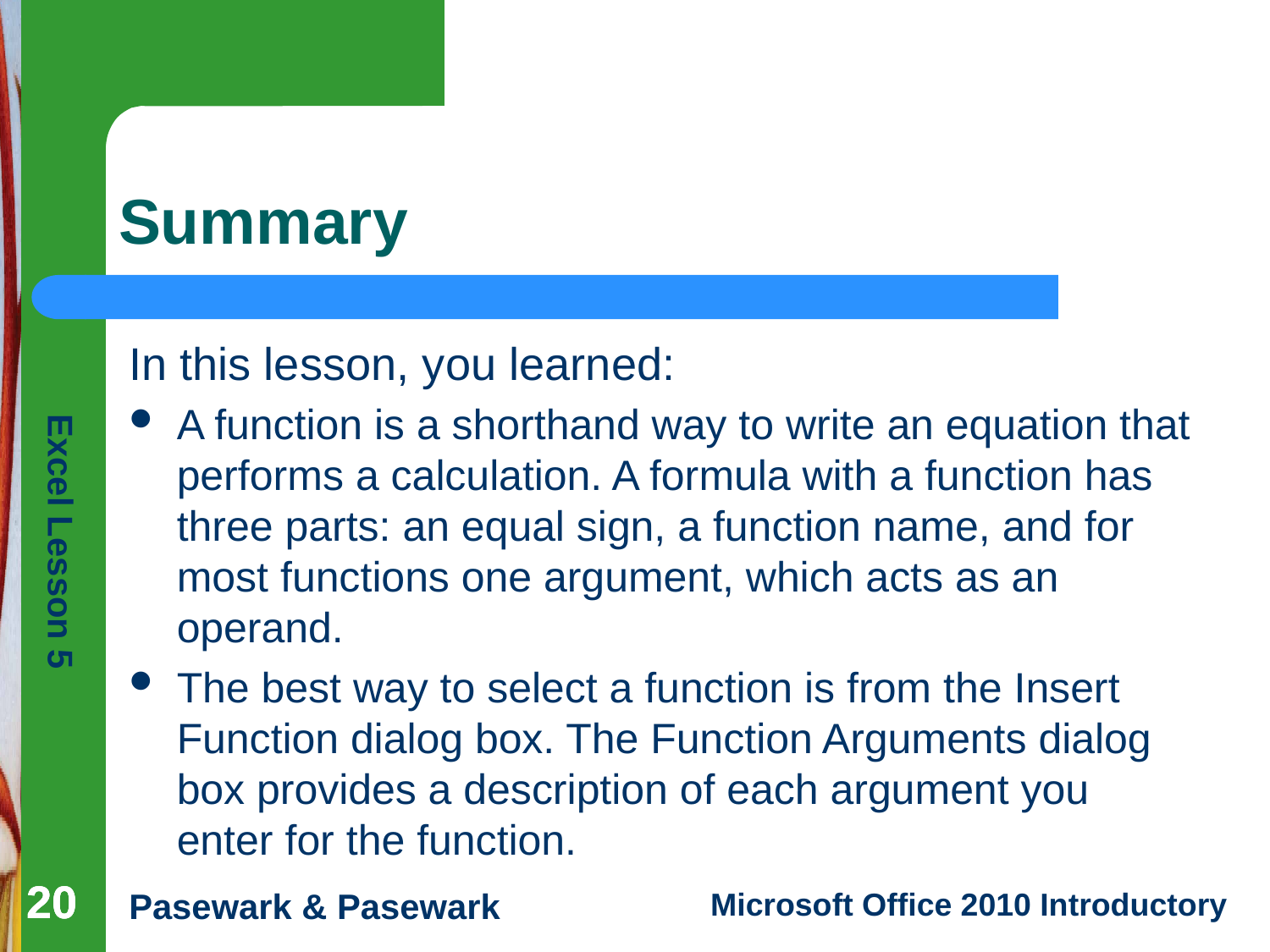

# Summary
In this lesson, you learned:
A function is a shorthand way to write an equation that performs a calculation. A formula with a function has three parts: an equal sign, a function name, and for most functions one argument, which acts as an operand.
The best way to select a function is from the Insert Function dialog box. The Function Arguments dialog box provides a description of each argument you enter for the function.
20
20
20